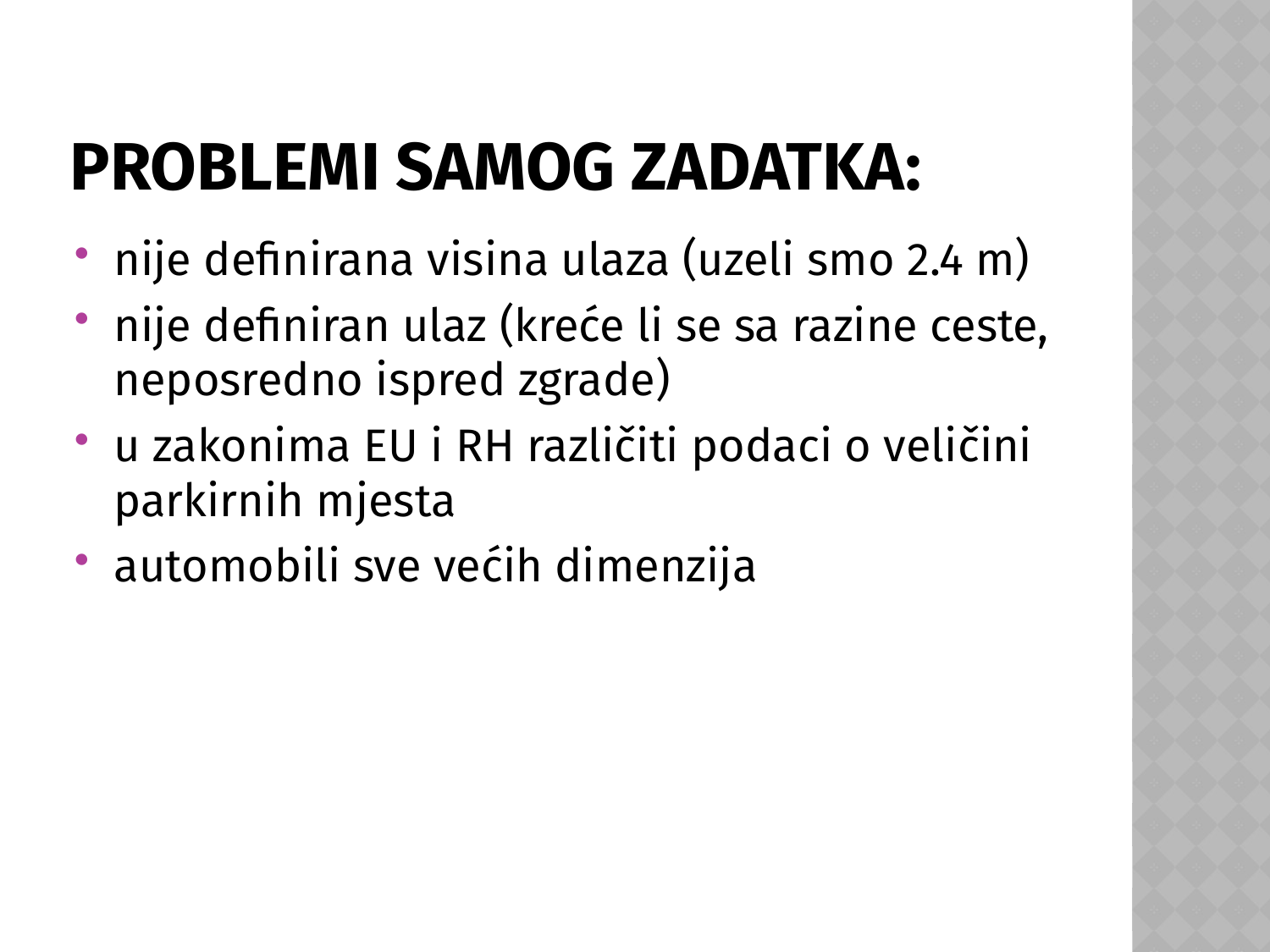

# Problemi samog zadatka:
nije definirana visina ulaza (uzeli smo 2.4 m)
nije definiran ulaz (kreće li se sa razine ceste, neposredno ispred zgrade)
u zakonima EU i RH različiti podaci o veličini parkirnih mjesta
automobili sve većih dimenzija